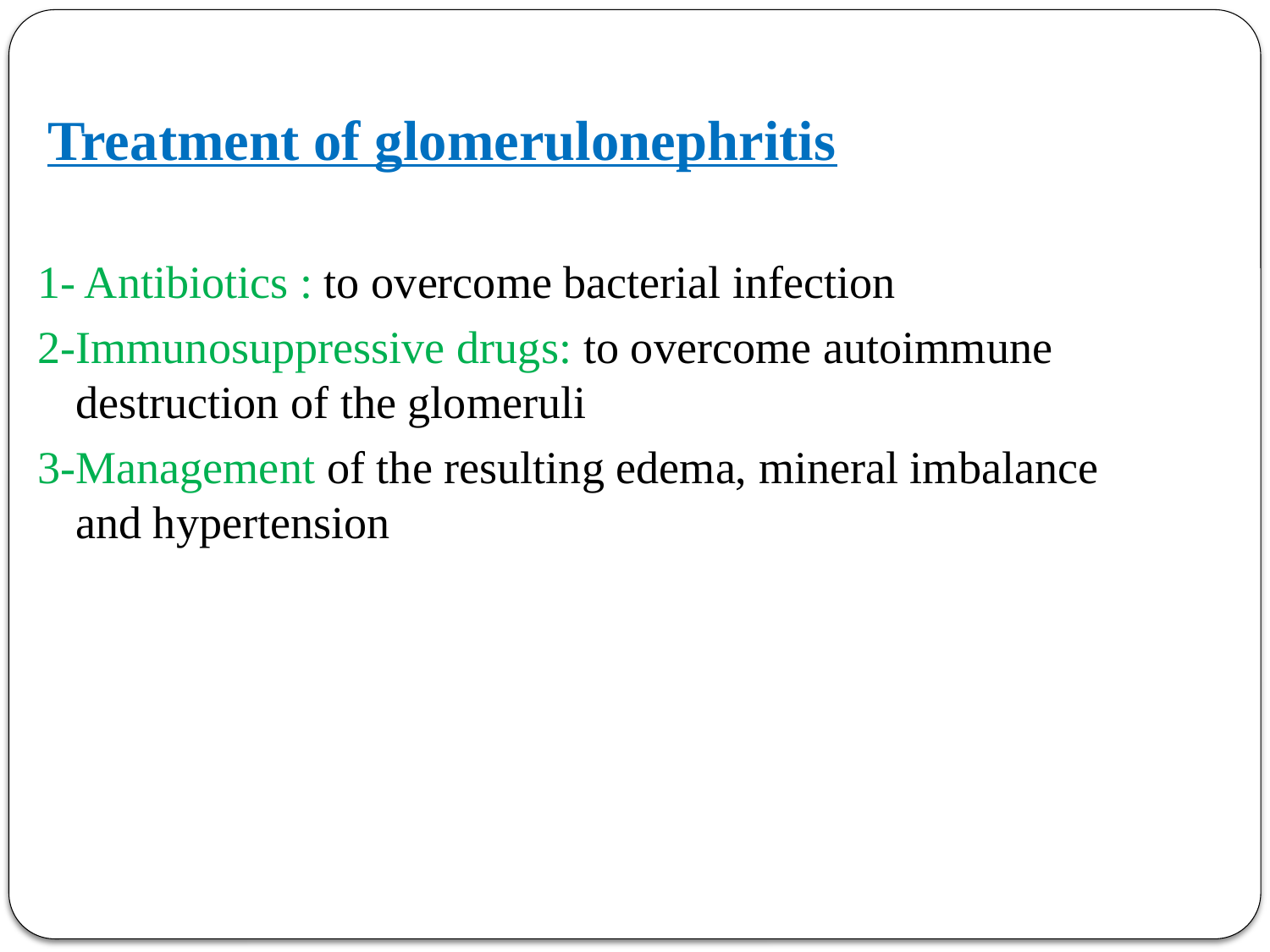

# Treatment of glomerulonephritis
1- Antibiotics : to overcome bacterial infection
2-Immunosuppressive drugs: to overcome autoimmune destruction of the glomeruli
3-Management of the resulting edema, mineral imbalance and hypertension